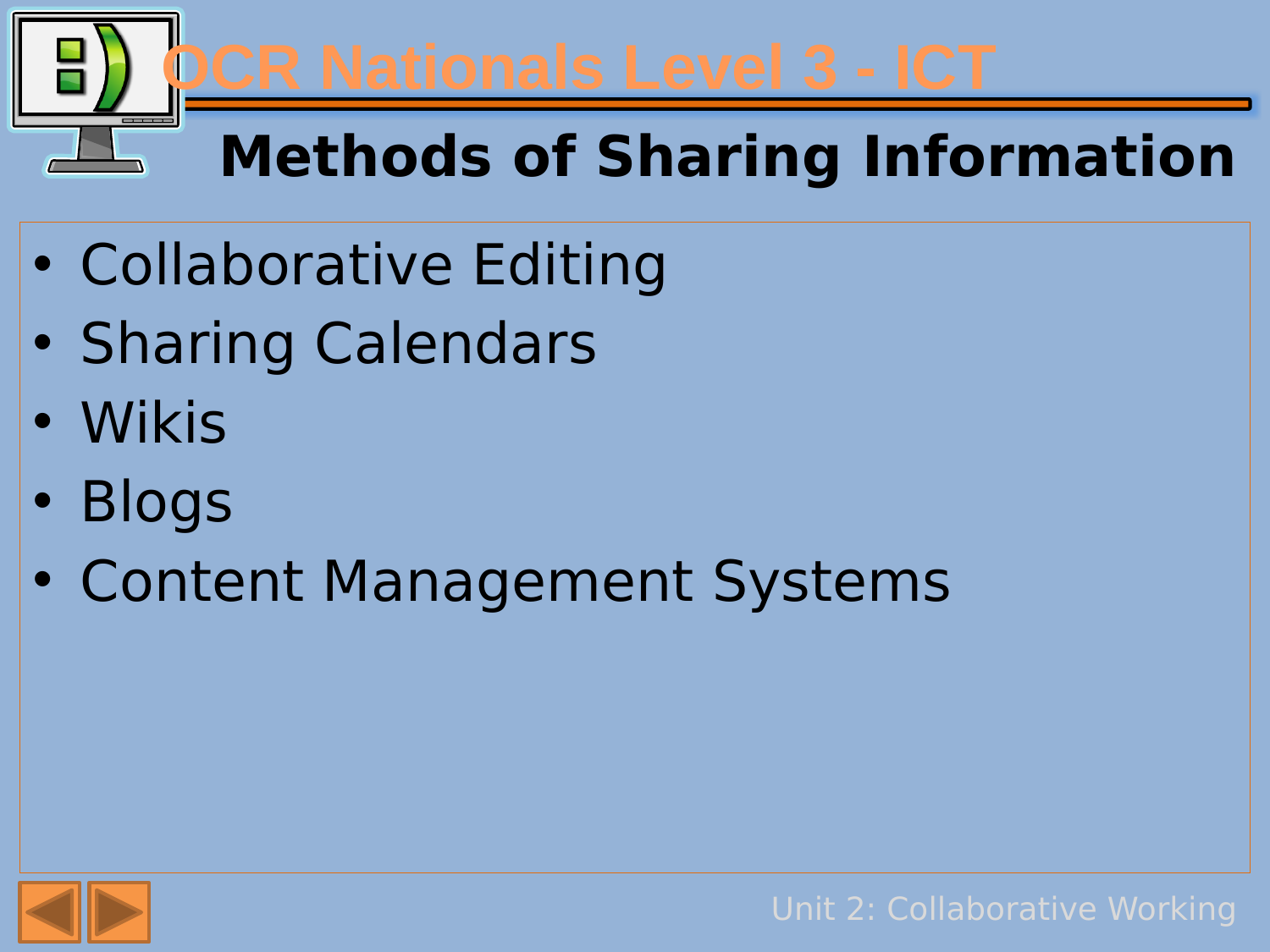

# Methods of Sharing Information
Collaborative Editing
Sharing Calendars
Wikis
Blogs
Content Management Systems